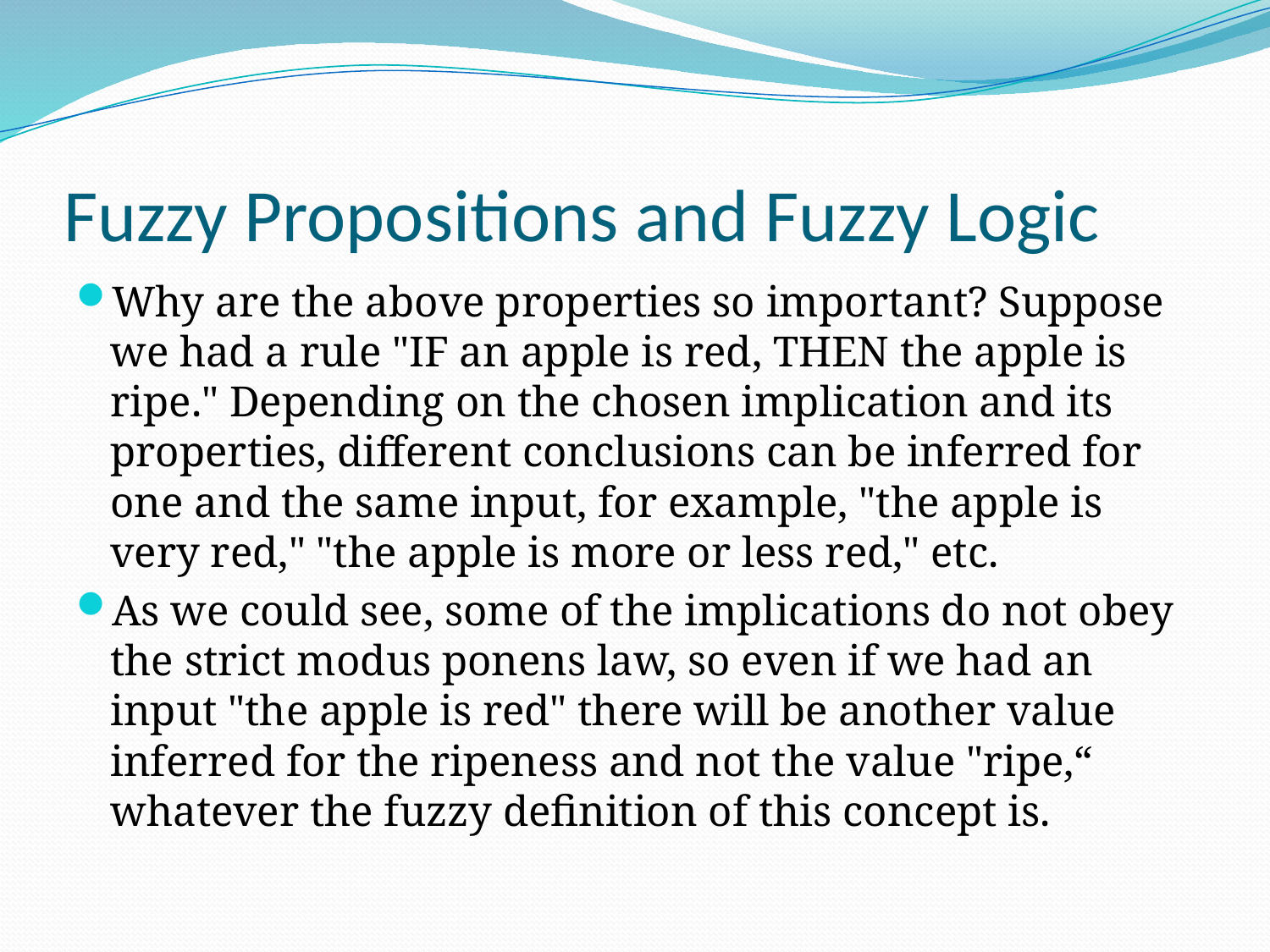

# Fuzzy Propositions and Fuzzy Logic
Why are the above properties so important? Suppose we had a rule "IF an apple is red, THEN the apple is ripe." Depending on the chosen implication and its properties, different conclusions can be inferred for one and the same input, for example, "the apple is very red," "the apple is more or less red," etc.
As we could see, some of the implications do not obey the strict modus ponens law, so even if we had an input "the apple is red" there will be another value inferred for the ripeness and not the value "ripe,“ whatever the fuzzy definition of this concept is.